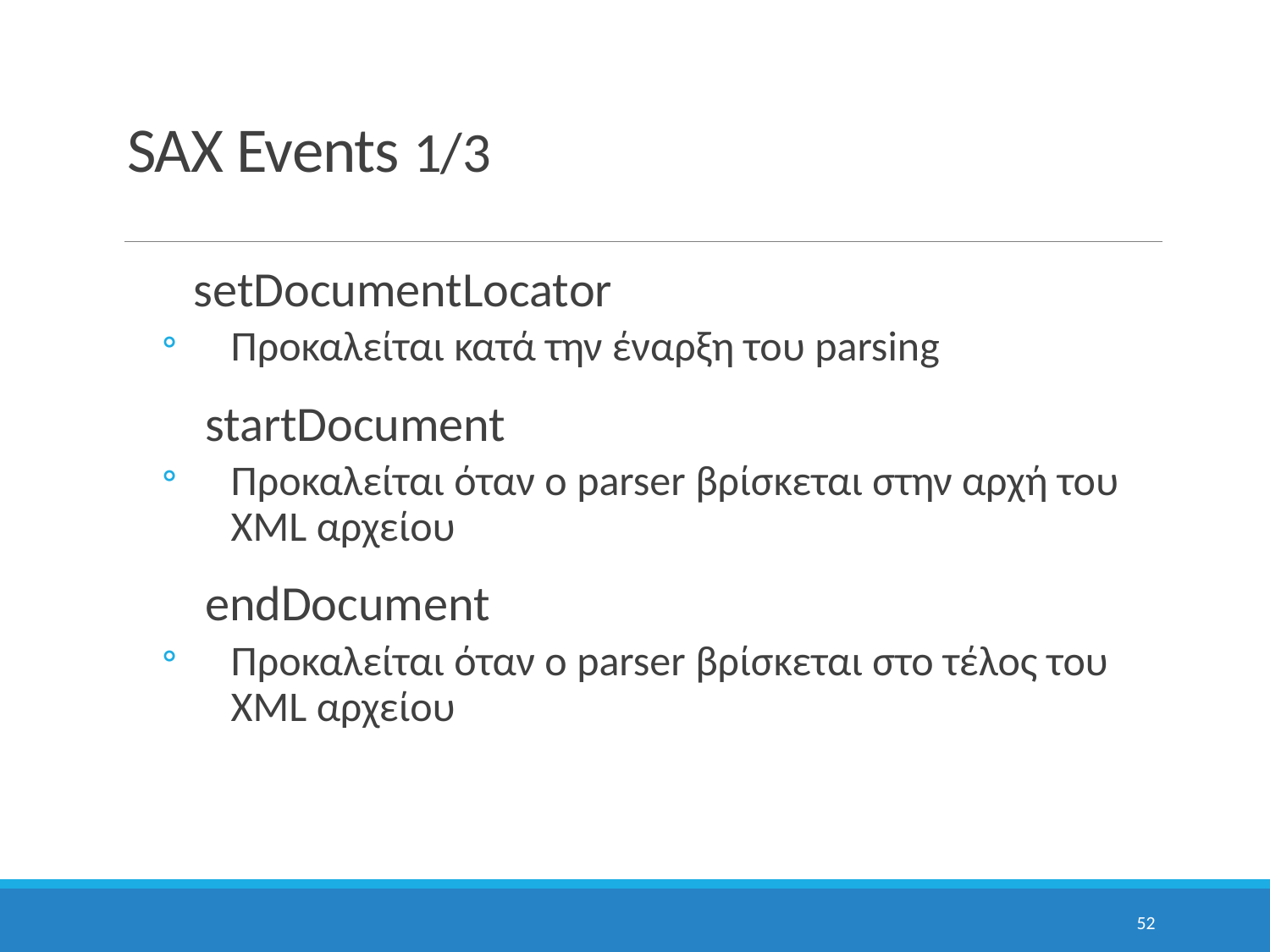

# SAX Events 1/3
setDocumentLocator
Προκαλείται κατά την έναρξη του parsing
 startDocument
Προκαλείται όταν ο parser βρίσκεται στην αρχή του XML αρχείου
 endDocument
Προκαλείται όταν ο parser βρίσκεται στο τέλος του XML αρχείου
52